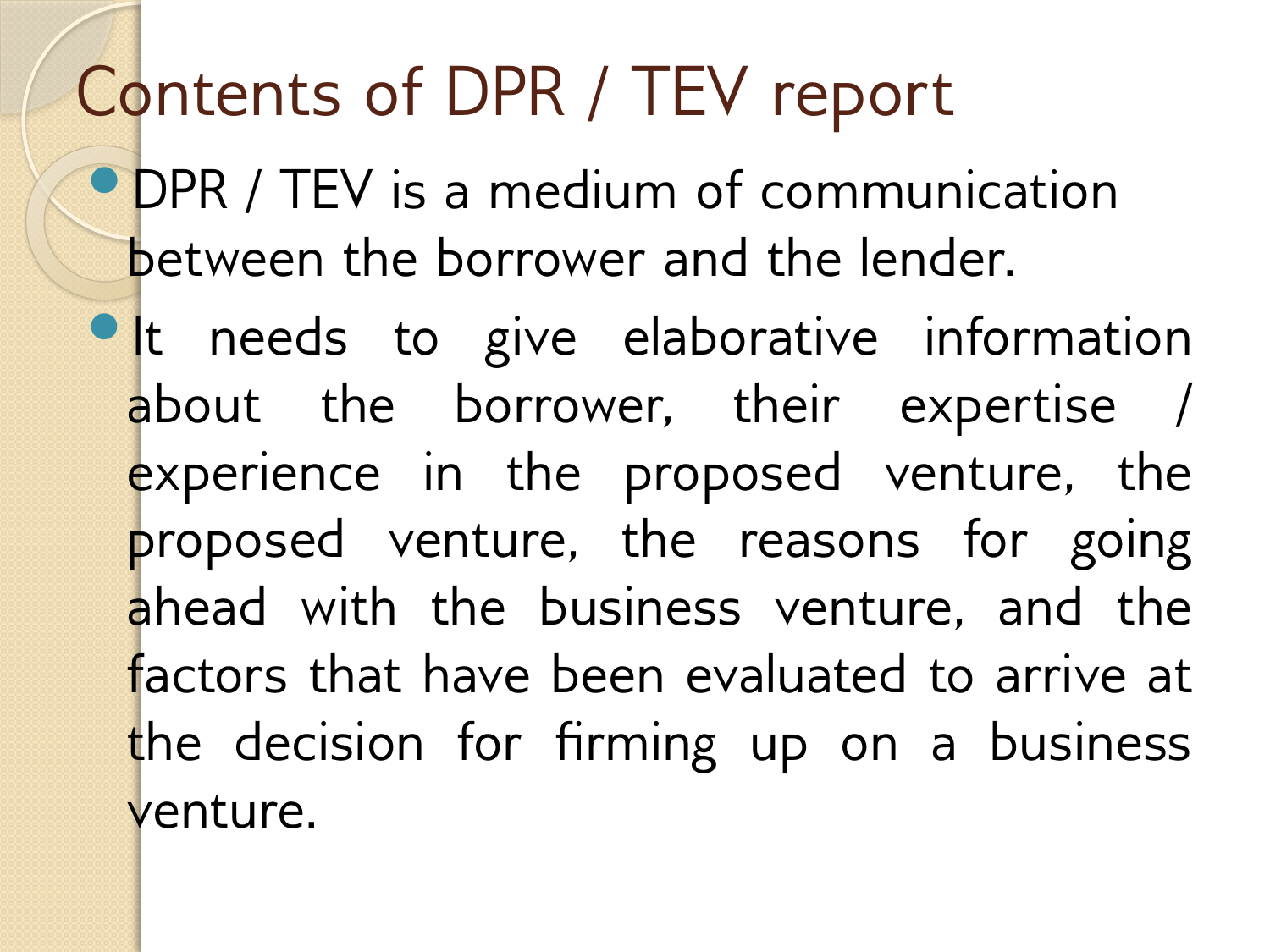

# Contents of DPR / TEV report
DPR / TEV is a medium of communication between the borrower and the lender.
It needs to give elaborative information about the borrower, their expertise / experience in the proposed venture, the proposed venture, the reasons for going ahead with the business venture, and the factors that have been evaluated to arrive at the decision for firming up on a business venture.